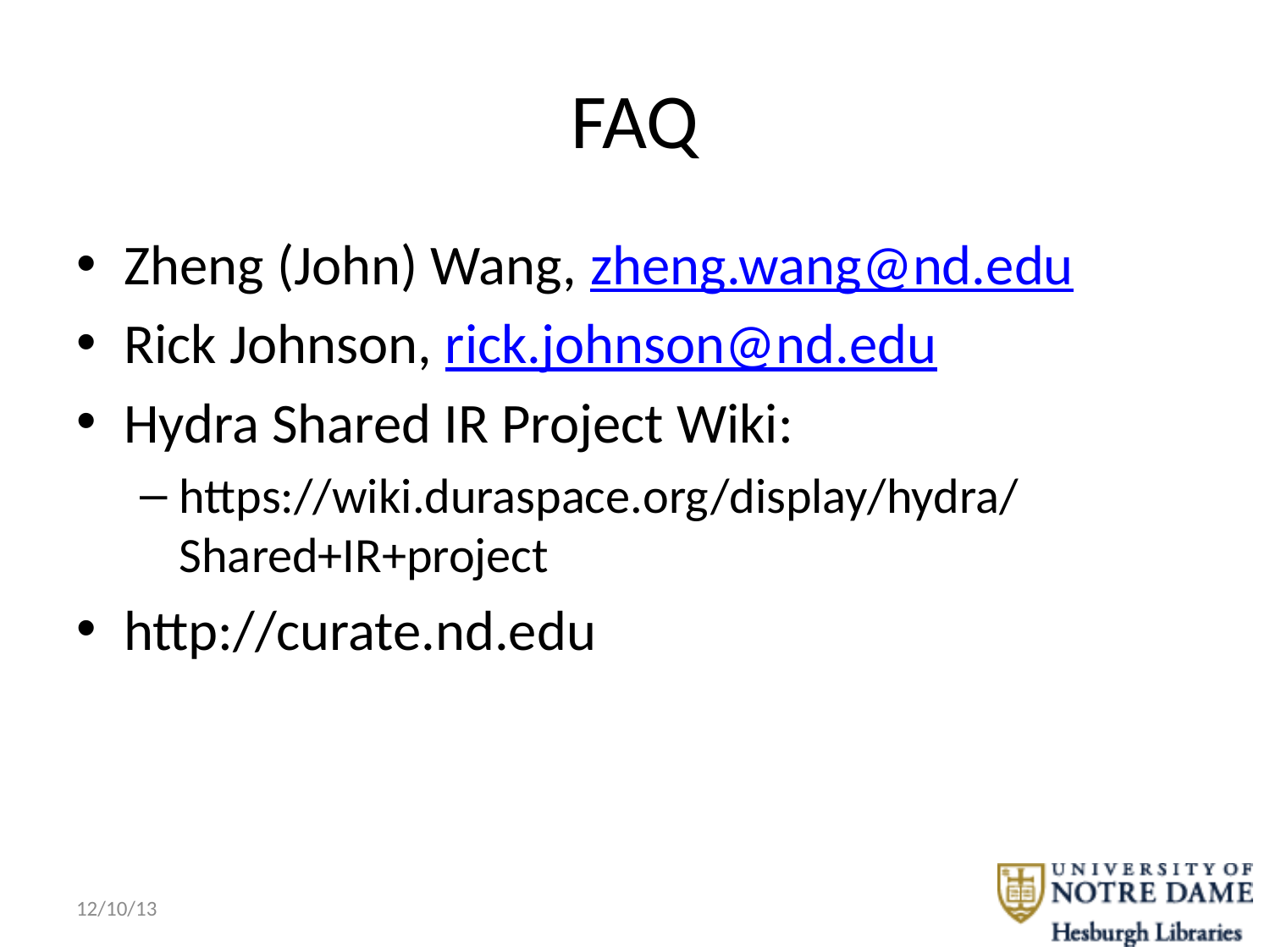

# FAQ
Zheng (John) Wang, zheng.wang@nd.edu
Rick Johnson, rick.johnson@nd.edu
Hydra Shared IR Project Wiki:
https://wiki.duraspace.org/display/hydra/Shared+IR+project
http://curate.nd.edu
12/10/13